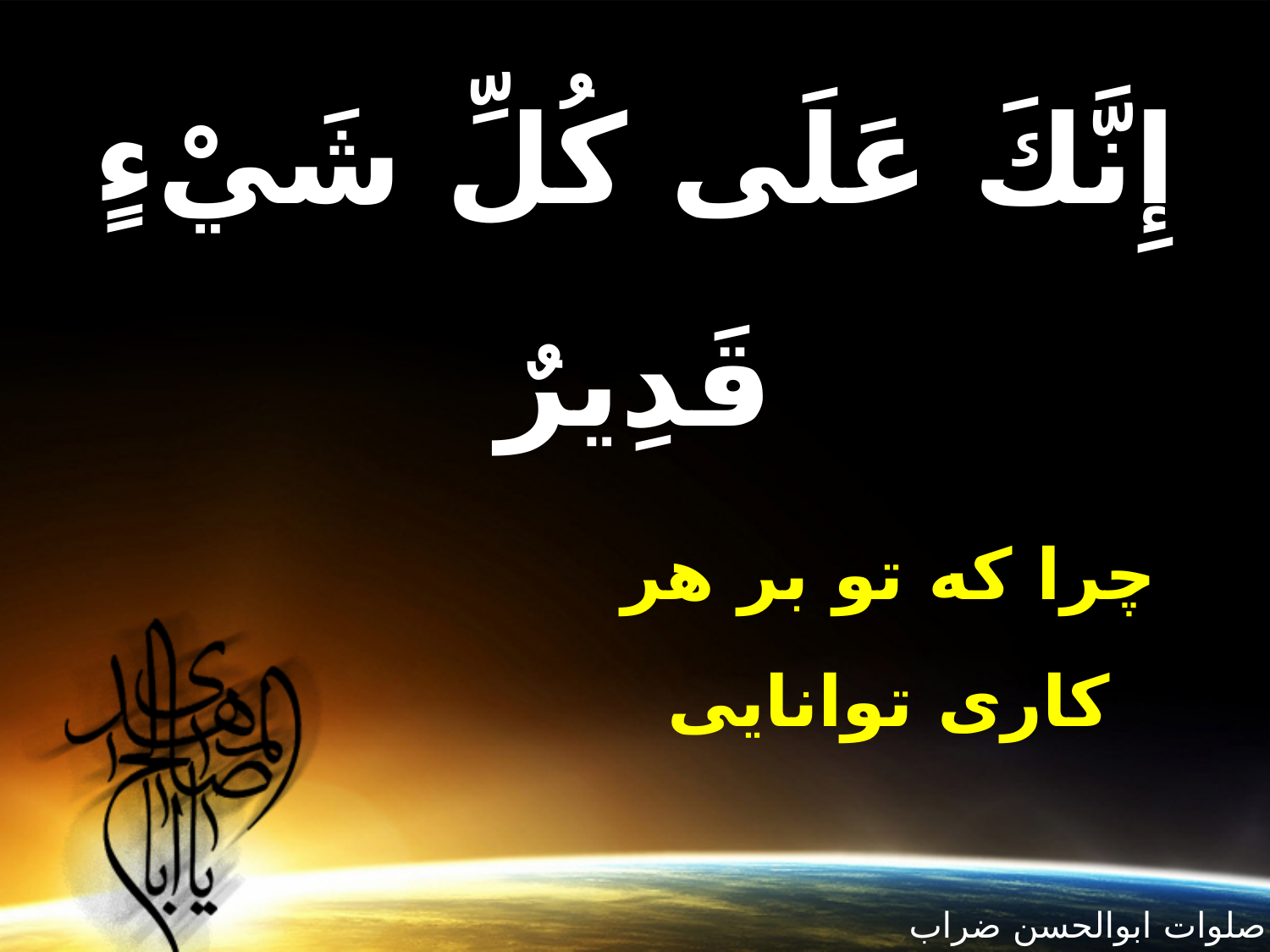

إِنَّكَ عَلَى كُلِّ شَيْ‏ءٍ قَدِيرٌ
چرا كه تو بر هر كارى توانايى